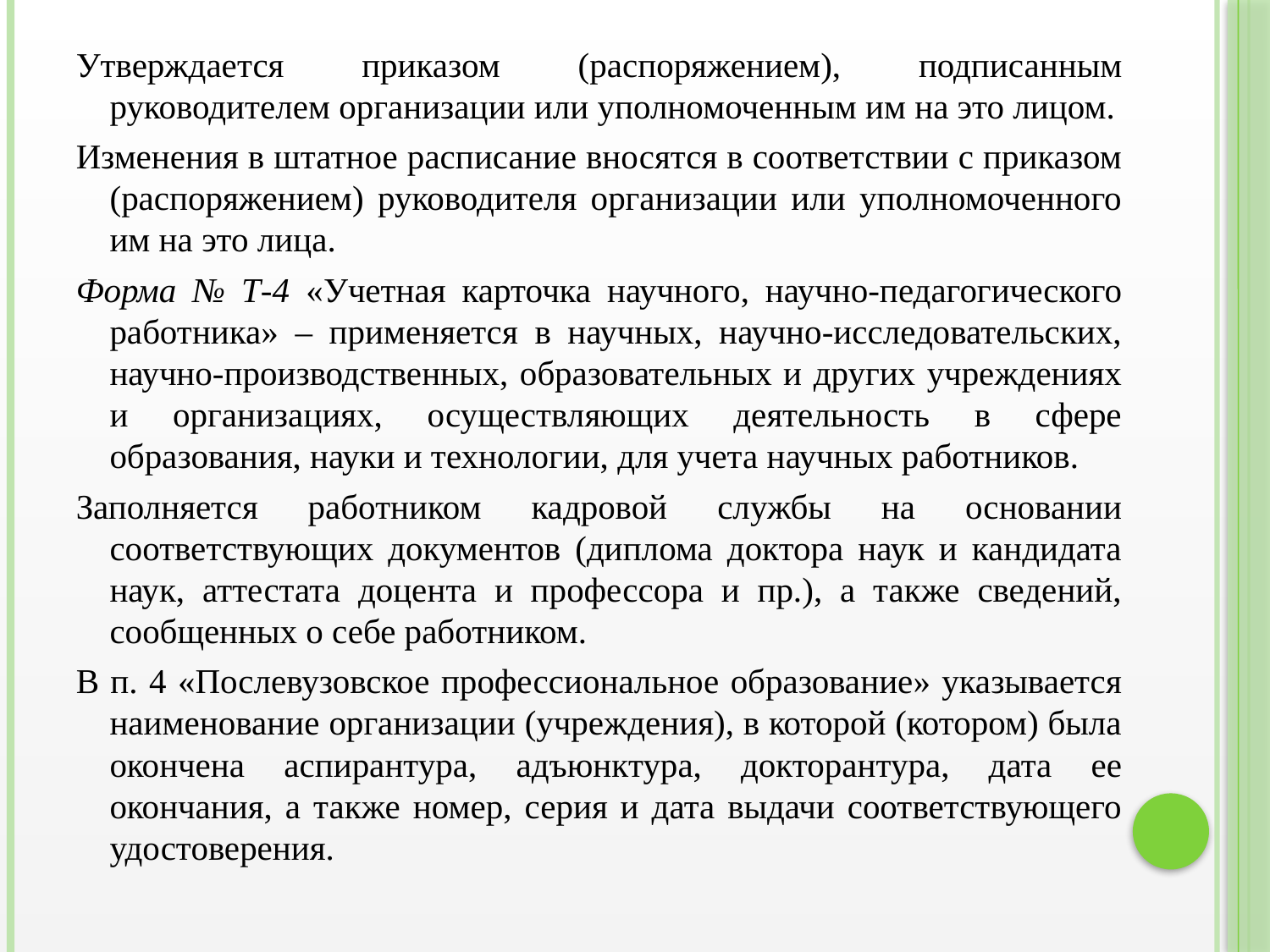

Утверждается приказом (распоряжением), подписанным руководителем организации или уполномоченным им на это лицом.
Изменения в штатное расписание вносятся в соответствии с приказом (распоряжением) руководителя организации или уполномоченного им на это лица.
Форма № Т-4 «Учетная карточка научного, научно-педагогического работника» – применяется в научных, научно-исследовательских, научно-производственных, образовательных и других учреждениях и организациях, осуществляющих деятельность в сфере образования, науки и технологии, для учета научных работников.
Заполняется работником кадровой службы на основании соответствующих документов (диплома доктора наук и кандидата наук, аттестата доцента и профессора и пр.), а также сведений, сообщенных о себе работником.
В п. 4 «Послевузовское профессиональное образование» указывается наименование организации (учреждения), в которой (котором) была окончена аспирантура, адъюнктура, докторантура, дата ее окончания, а также номер, серия и дата выдачи соответствующего удостоверения.